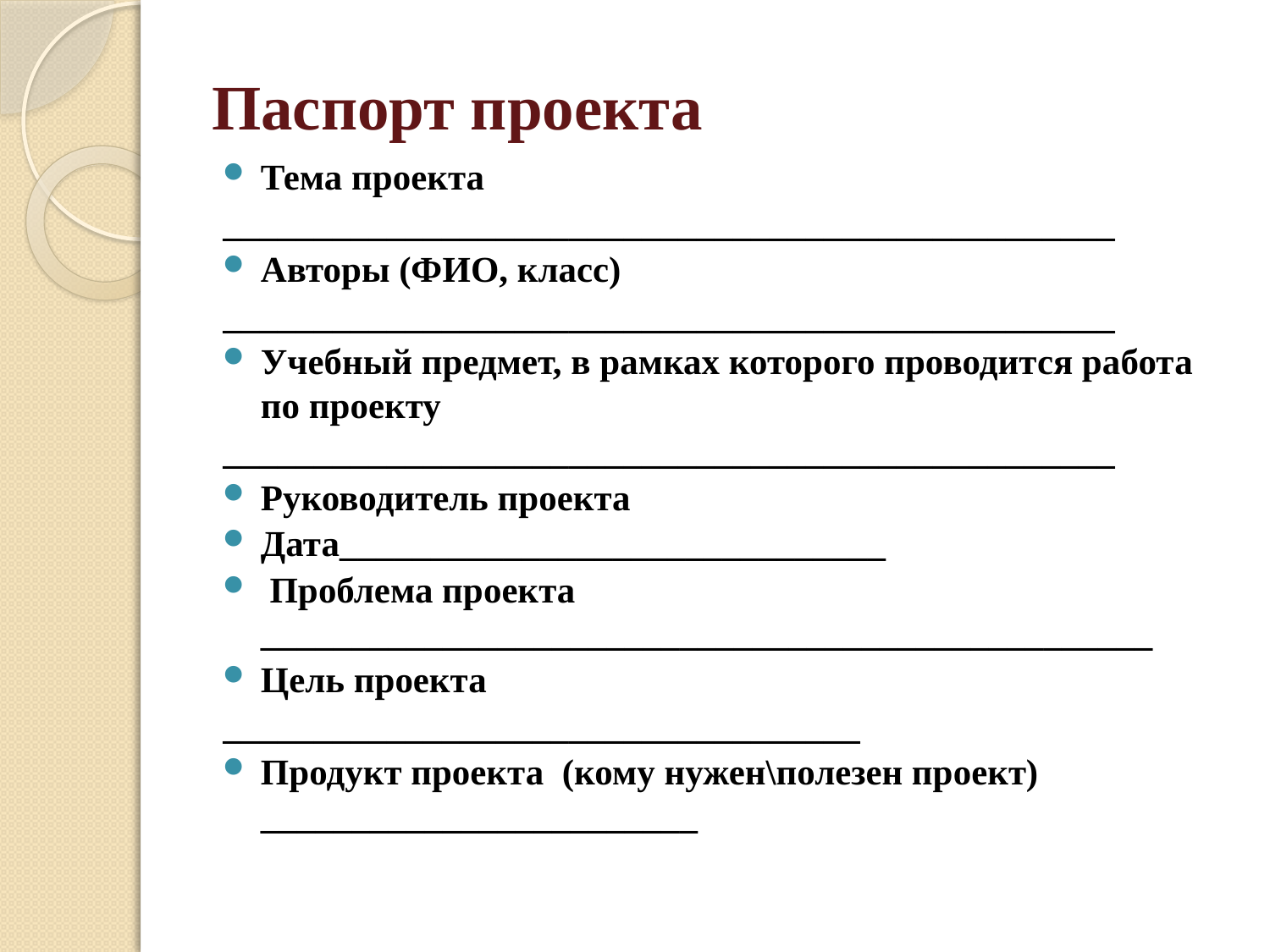

# Паспорт проекта

Тема проекта
_________________________________________________
Авторы (ФИО, класс)
_________________________________________________
Учебный предмет, в рамках которого проводится работа по проекту
_________________________________________________
Руководитель проекта
Дата______________________________
 Проблема проекта _________________________________________________
Цель проекта
___________________________________
Продукт проекта  (кому нужен\полезен проект) ________________________